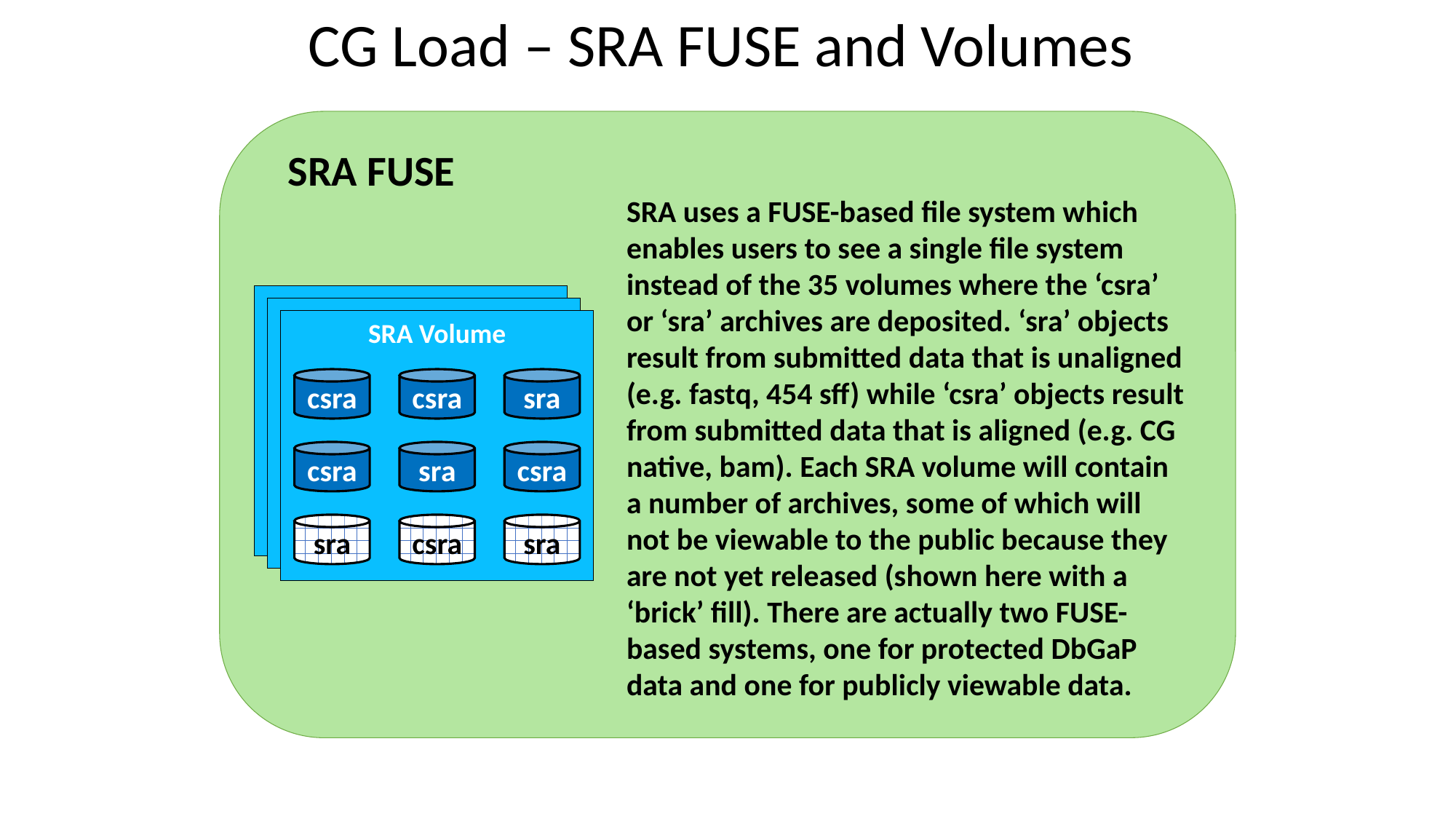

CG Load – SRA FUSE and Volumes

SRA FUSE
SRA uses a FUSE-based file system which enables users to see a single file system instead of the 35 volumes where the ‘csra’ or ‘sra’ archives are deposited. ‘sra’ objects result from submitted data that is unaligned (e.g. fastq, 454 sff) while ‘csra’ objects result from submitted data that is aligned (e.g. CG native, bam). Each SRA volume will contain a number of archives, some of which will not be viewable to the public because they are not yet released (shown here with a ‘brick’ fill). There are actually two FUSE-based systems, one for protected DbGaP data and one for publicly viewable data.

SRA Volume
csra
csra
sra
csra
sra
csra
sra
csra
sra